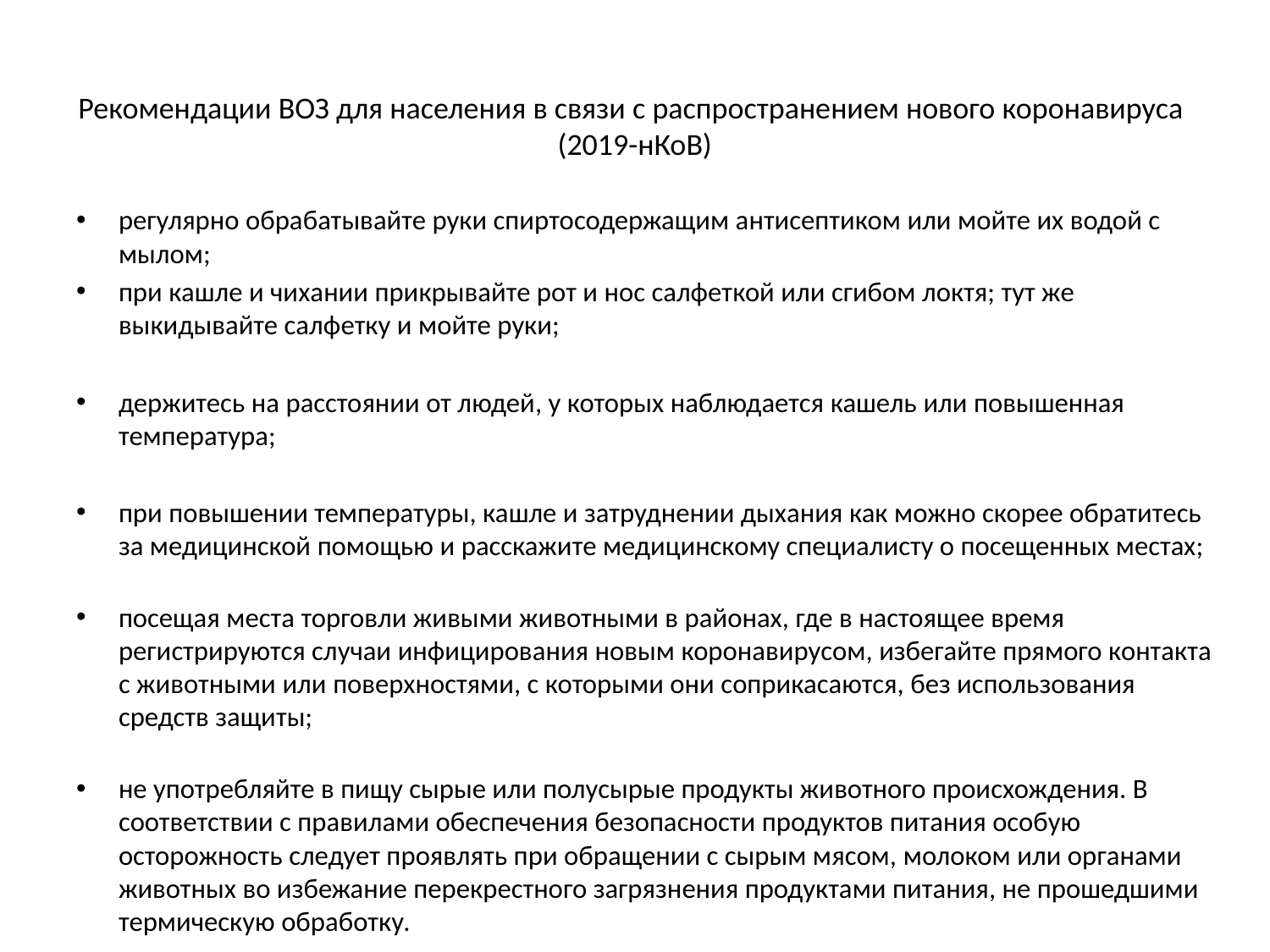

# Рекомендации ВОЗ для населения в связи c распространением нового коронавируса (2019-нКоВ)
регулярно обрабатывайте руки спиртосодержащим антисептиком или мойте их водой с мылом;
при кашле и чихании прикрывайте рот и нос салфеткой или сгибом локтя; тут же выкидывайте салфетку и мойте руки;

держитесь на расстоянии от людей, у которых наблюдается кашель или повышенная температура;

при повышении температуры, кашле и затруднении дыхания как можно скорее обратитесь за медицинской помощью и расскажите медицинскому специалисту о посещенных местах;
посещая места торговли живыми животными в районах, где в настоящее время регистрируются случаи инфицирования новым коронавирусом, избегайте прямого контакта с животными или поверхностями, с которыми они соприкасаются, без использования средств защиты;
не употребляйте в пищу сырые или полусырые продукты животного происхождения. В соответствии с правилами обеспечения безопасности продуктов питания особую осторожность следует проявлять при обращении с сырым мясом, молоком или органами животных во избежание перекрестного загрязнения продуктами питания, не прошедшими термическую обработку.